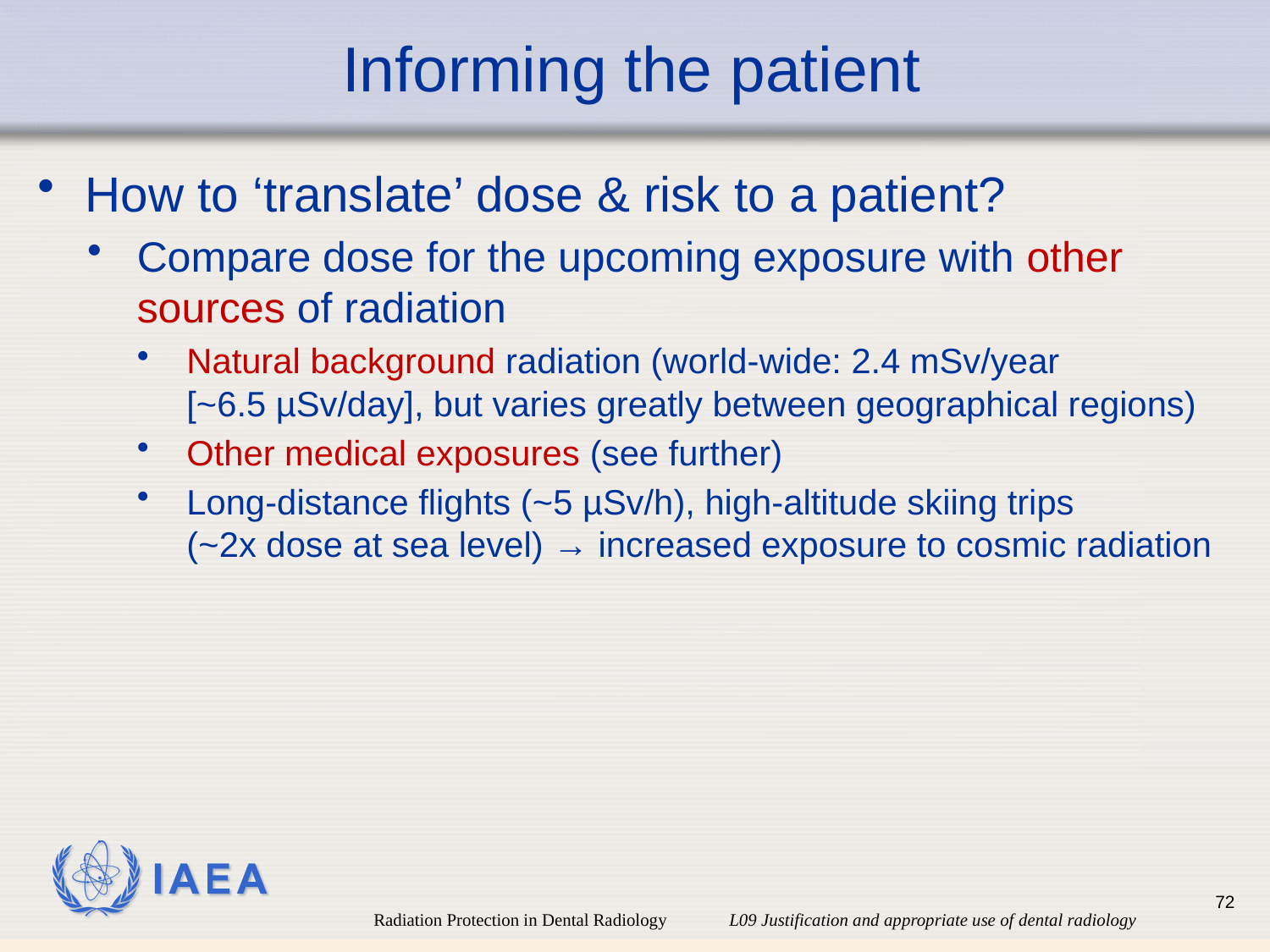

# Informing the patient
How to ‘translate’ dose & risk to a patient?
Compare dose for the upcoming exposure with other sources of radiation
Natural background radiation (world-wide: 2.4 mSv/year
[~6.5 µSv/day], but varies greatly between geographical regions)
Other medical exposures (see further)
Long-distance flights (~5 µSv/h), high-altitude skiing trips
(~2x dose at sea level) → increased exposure to cosmic radiation

72
Radiation Protection in Dental Radiology              L09 Justification and appropriate use of dental radiology